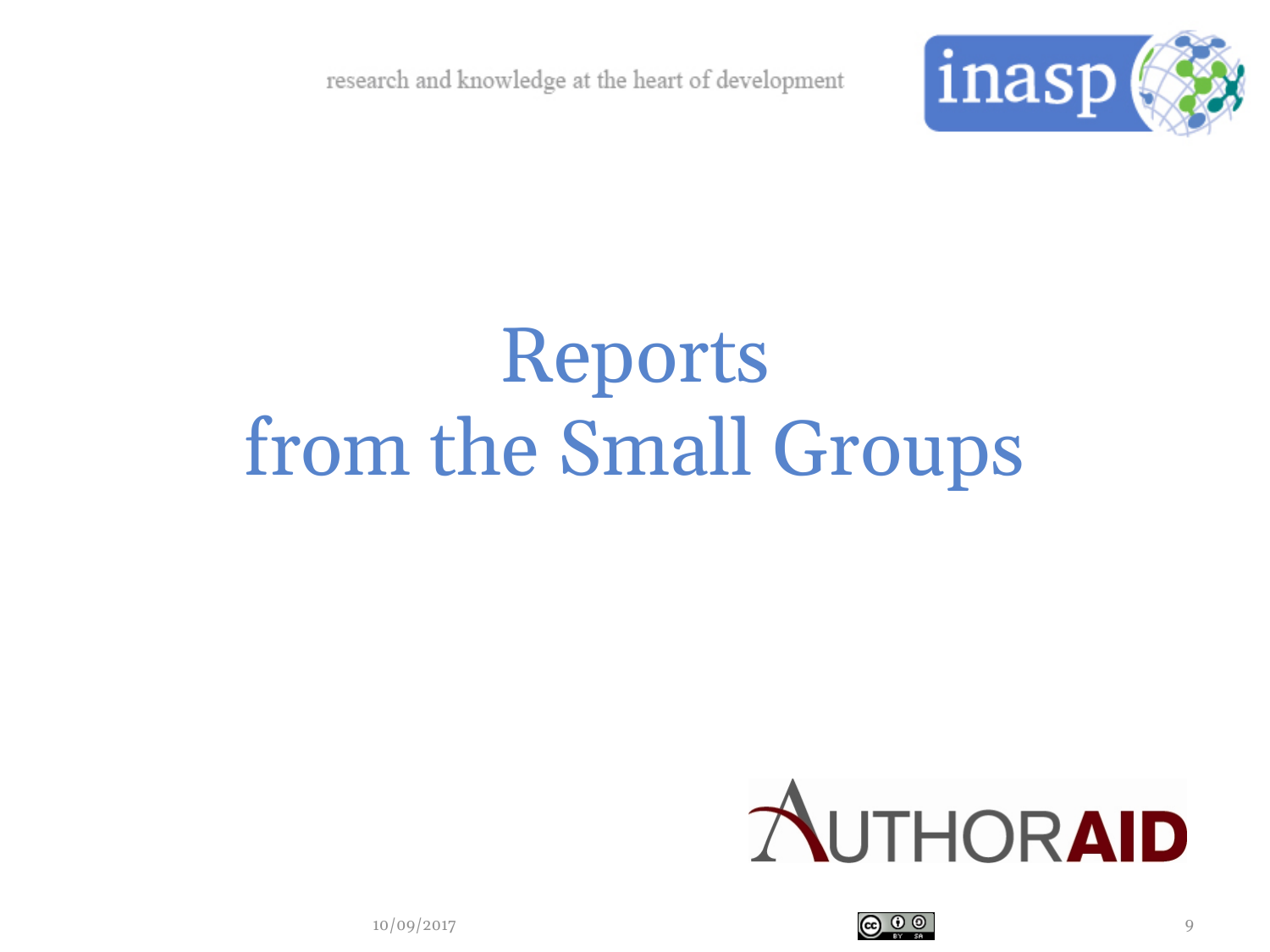

# Reports from the Small Groups

10/09/2017

9